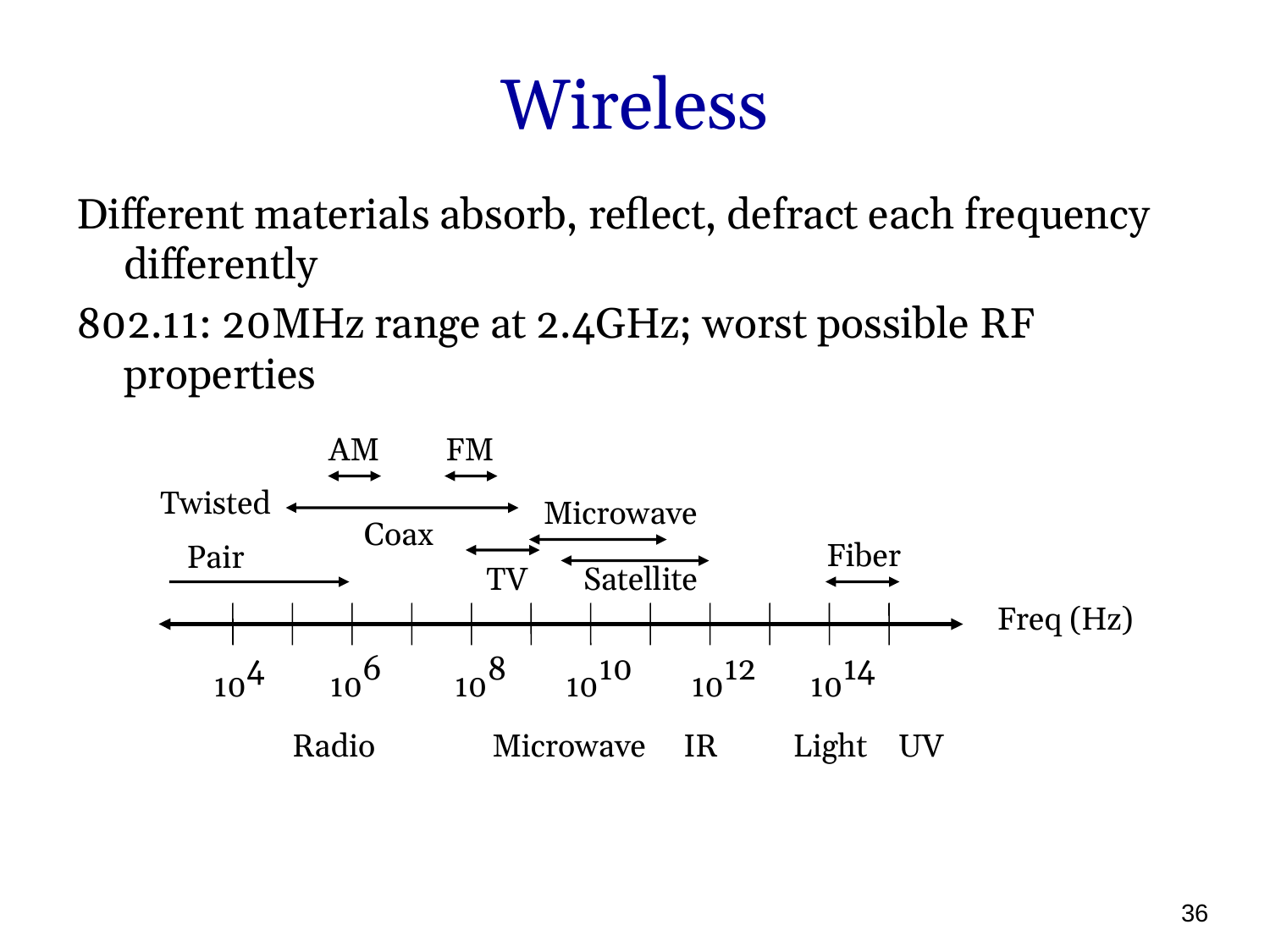

# Wireless
Different materials absorb, reflect, defract each frequency differently
802.11: 20MHz range at 2.4GHz; worst possible RF properties
AM
FM
Twisted
Pair

Microwave

Coax
Fiber

TV
Satellite

Freq (Hz)

104
106
108
1010
1012
1014
Radio
Microwave
IR
Light
UV
 36